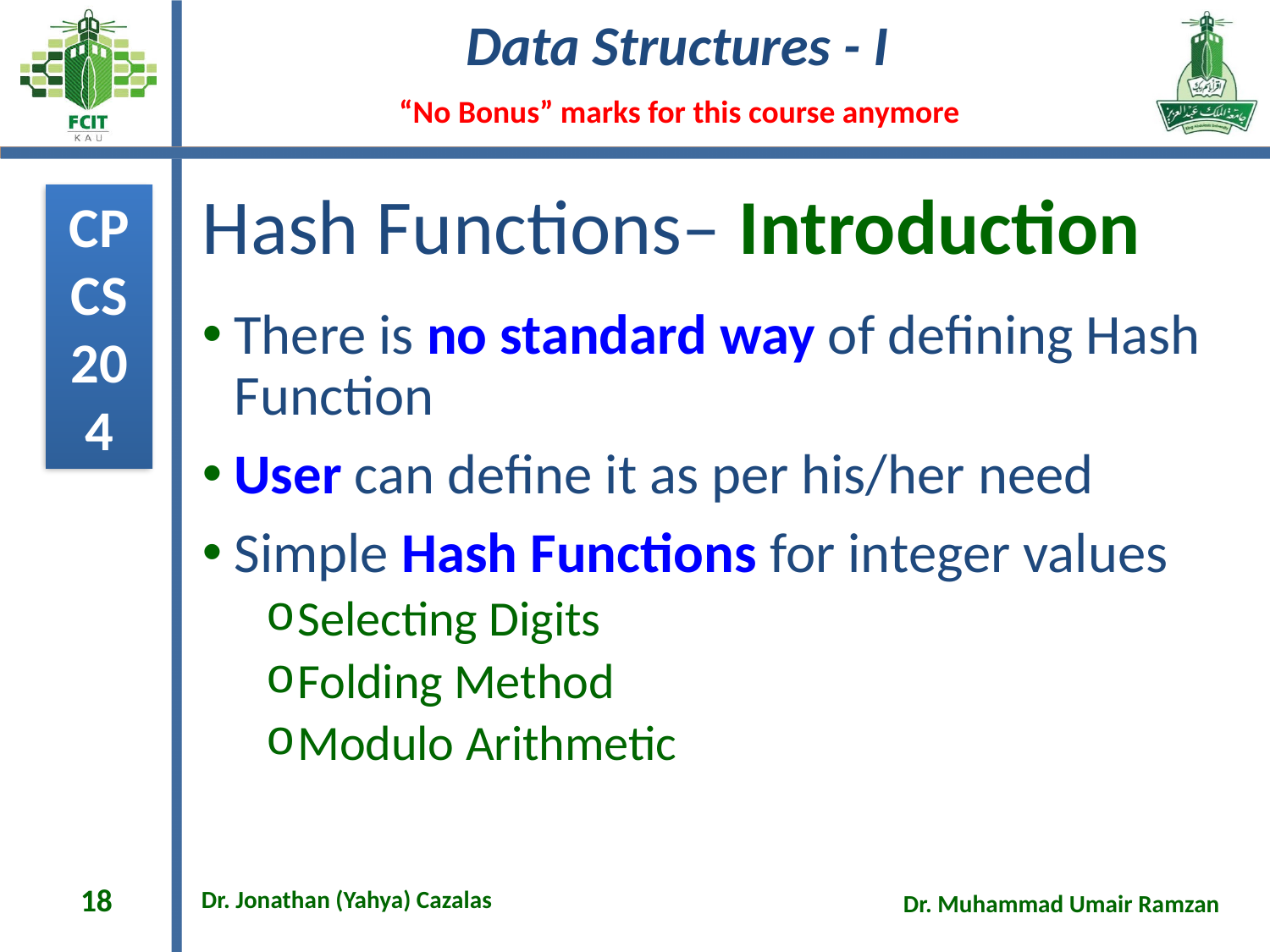

# Hash Functions– Introduction
There is no standard way of defining Hash Function
User can define it as per his/her need
Simple Hash Functions for integer values
Selecting Digits
Folding Method
Modulo Arithmetic
18